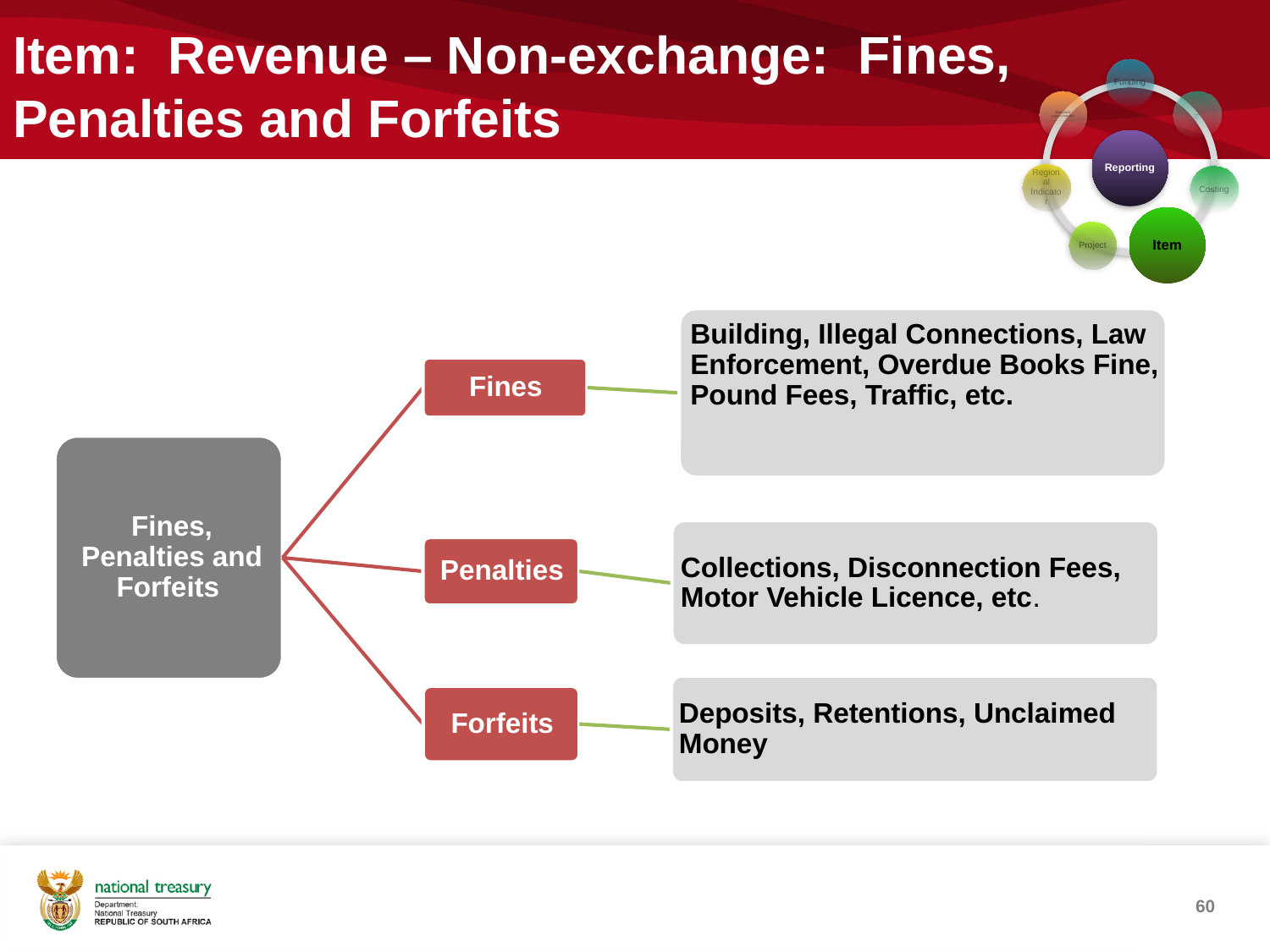

# Item:  Revenue – Non-exchange:  Fines, Penalties and Forfeits
Reporting
Funding
Function
Costing
Item
Project
Regional Indicator
Standard Classification
Fines, Penalties and Forfeits

Fines

Building, Illegal Connections, Law Enforcement, Overdue Books Fine, Pound Fees, Traffic, etc.

Penalties

Collections, Disconnection Fees, Motor Vehicle Licence, etc.

Forfeits

Deposits, Retentions, Unclaimed Money

60